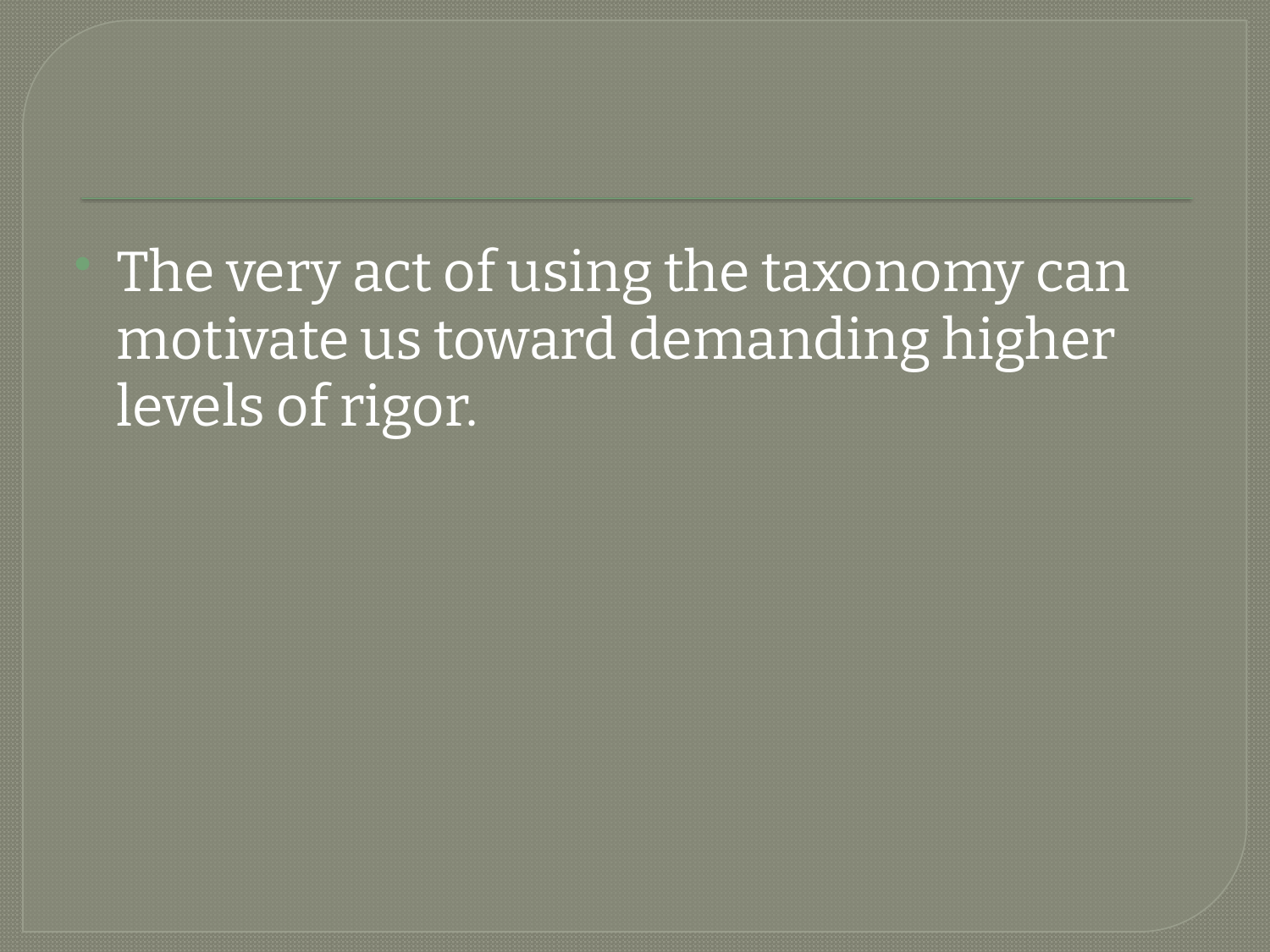

#
The very act of using the taxonomy can motivate us toward demanding higher levels of rigor.